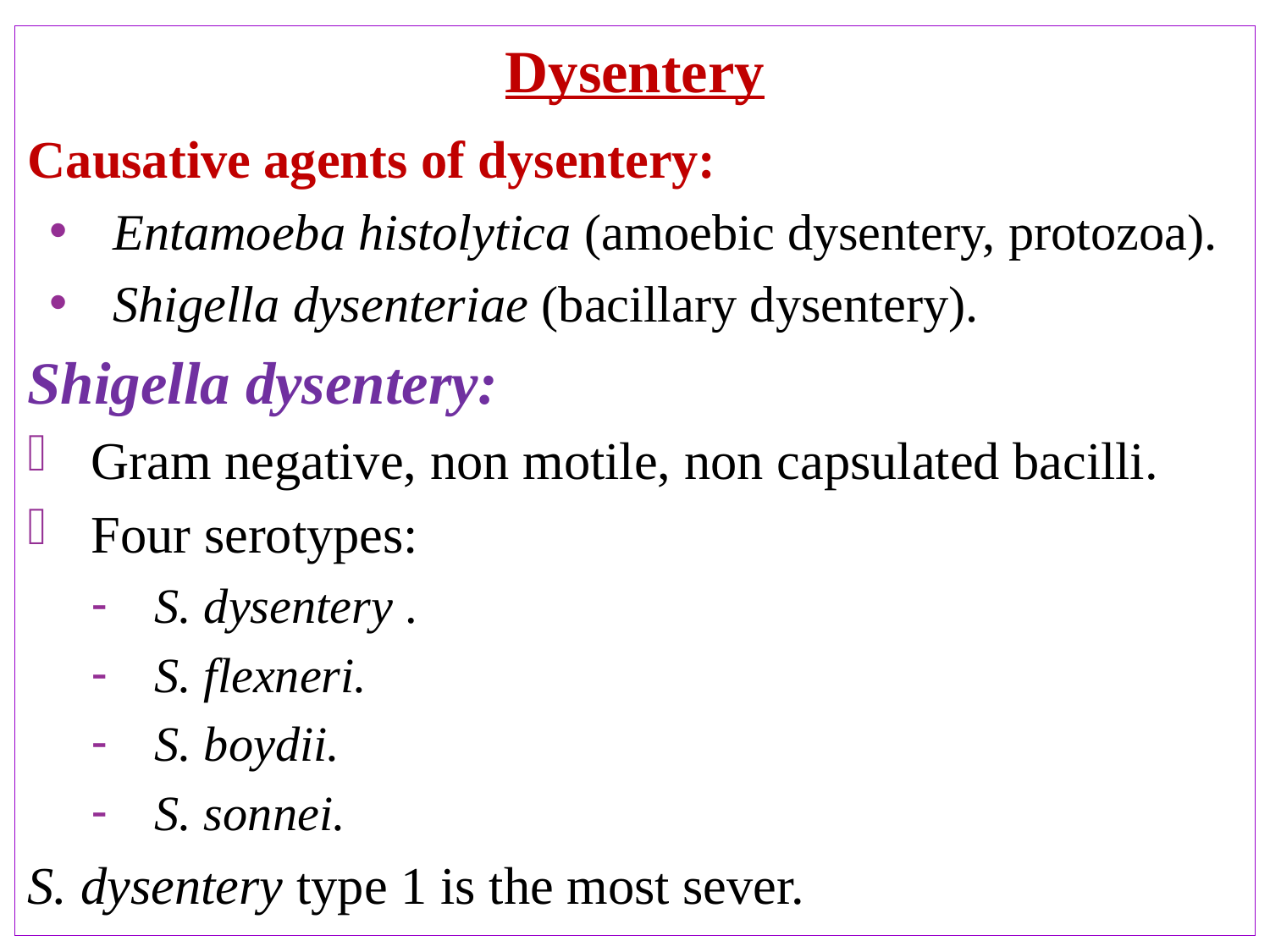

Dysentery
Causative agents of dysentery:
Entamoeba histolytica (amoebic dysentery, protozoa).
Shigella dysenteriae (bacillary dysentery).
Shigella dysentery:
Gram negative, non motile, non capsulated bacilli.
Four serotypes:
S. dysentery .
S. flexneri.
S. boydii.
S. sonnei.
S. dysentery type 1 is the most sever.